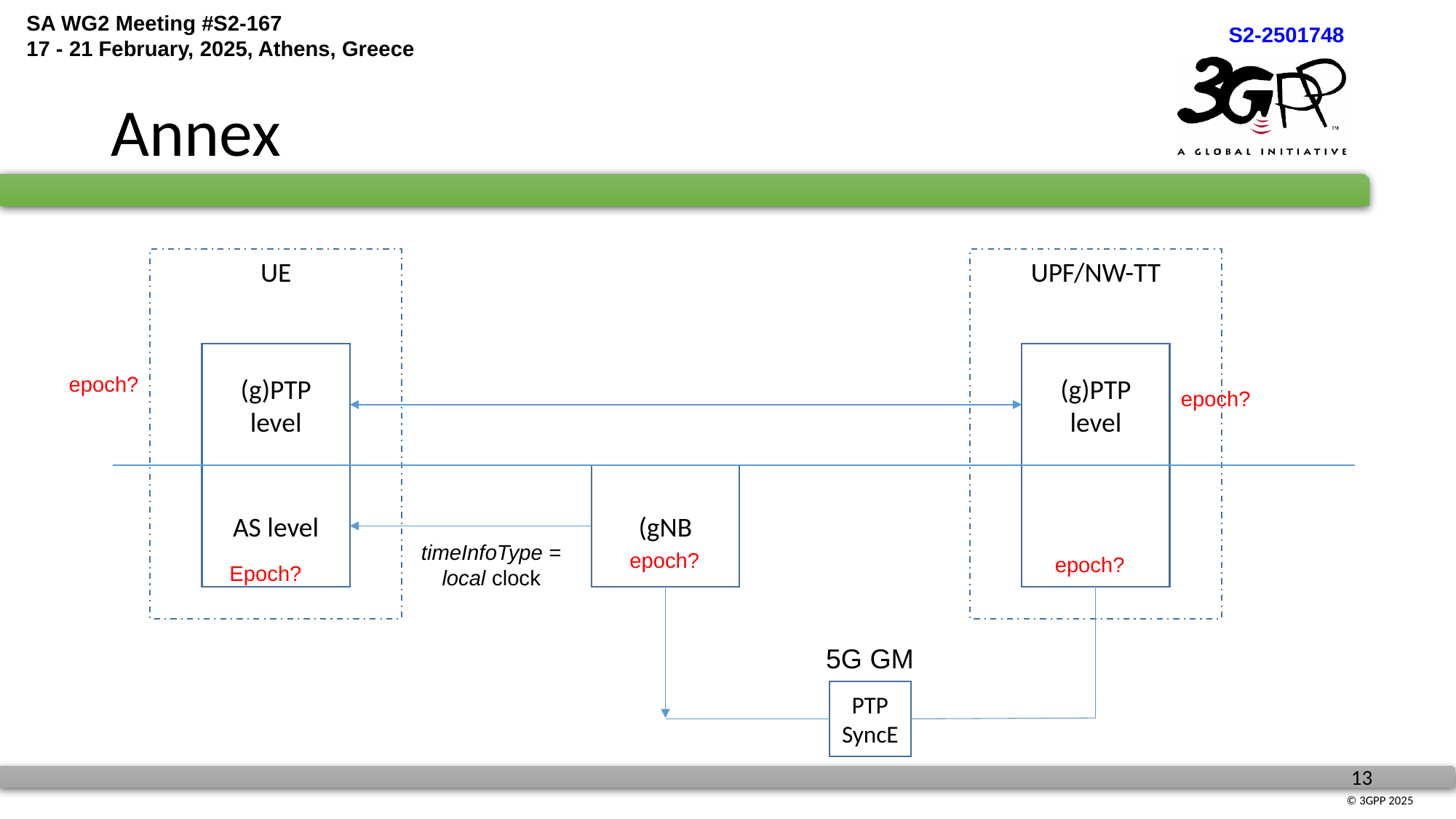

# Annex
UE
UPF/NW-TT
(g)PTP level
(g)PTP level
epoch?
epoch?
AS level
(gNB

timeInfoType = local clock
epoch?
epoch?
Epoch?
5G GM
PTP
SyncE